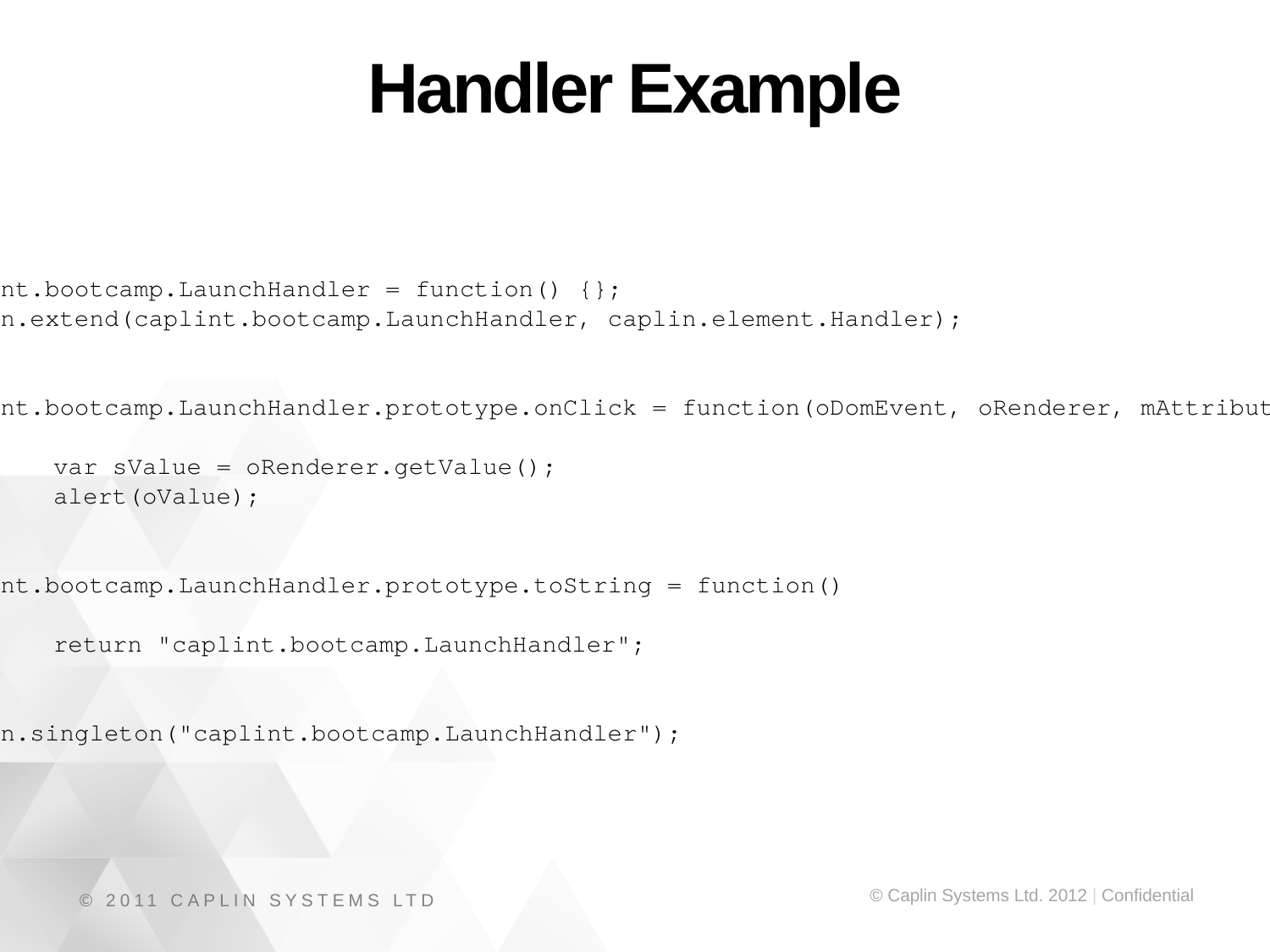

# Handler Example
caplint.bootcamp.LaunchHandler = function() {};
caplin.extend(caplint.bootcamp.LaunchHandler, caplin.element.Handler);

caplint.bootcamp.LaunchHandler.prototype.onClick = function(oDomEvent, oRenderer, mAttributes)
{
	var sValue = oRenderer.getValue();
	alert(oValue);
};

caplint.bootcamp.LaunchHandler.prototype.toString = function()
{
	return "caplint.bootcamp.LaunchHandler";
};

caplin.singleton("caplint.bootcamp.LaunchHandler");
© 2011 CAPLIN SYSTEMS LTD